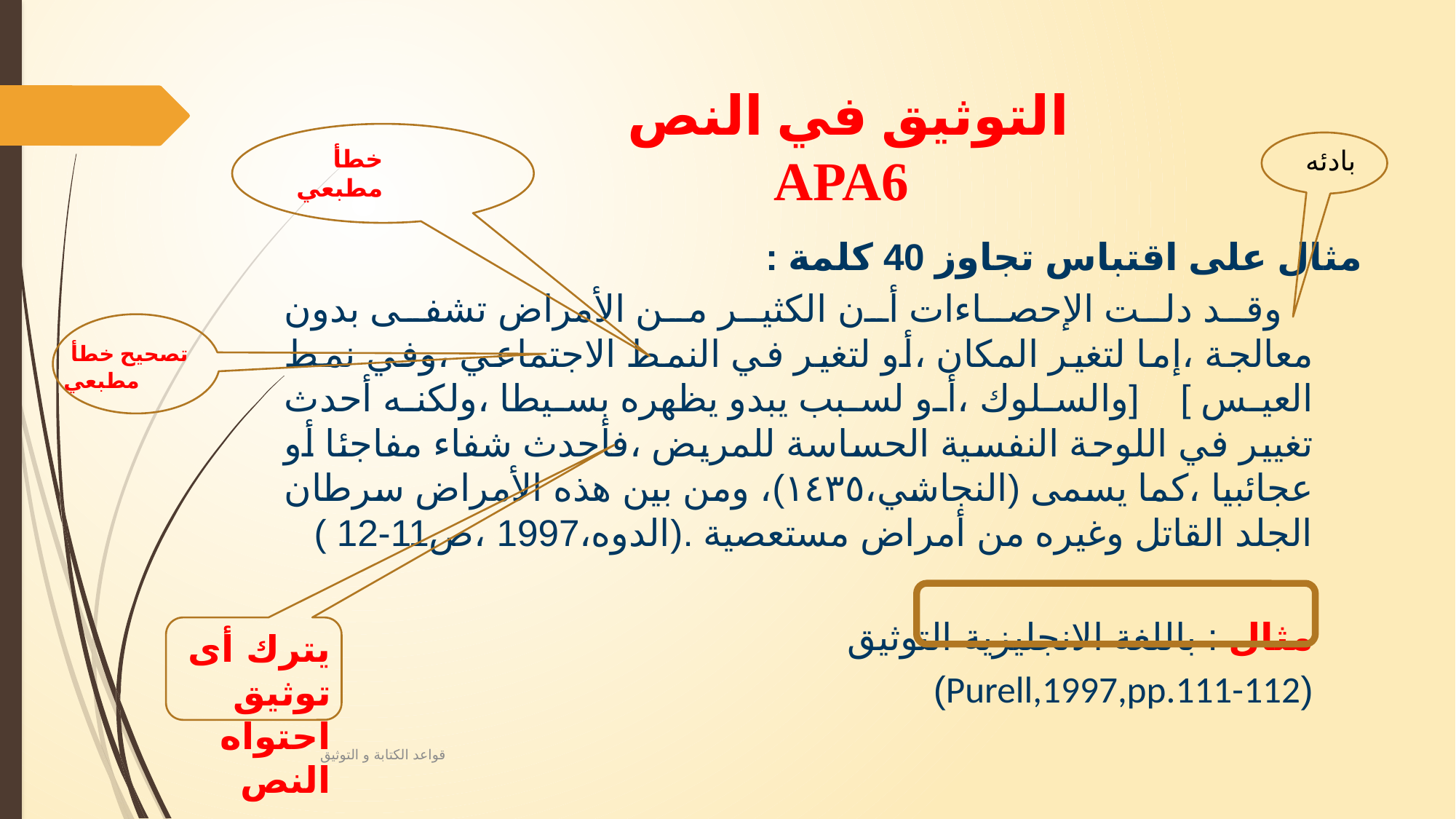

# التوثيق في النص APA6

بادئه
خطأ مطبعي
مثال على اقتباس تجاوز 40 كلمة :
   وقد دلت الإحصاءات أن الكثير من الأمراض تشفى بدون معالجة ،إما لتغير المكان ،أو لتغير في النمط الاجتماعي ،وفي نمط العيس ]    [والسلوك ،أو لسبب يبدو يظهره بسيطا ،ولكنه أحدث تغيير في اللوحة النفسية الحساسة للمريض ،فأحدث شفاء مفاجئا أو عجائبيا ،كما يسمى (النجاشي،١٤٣٥)، ومن بين هذه الأمراض سرطان الجلد القاتل وغيره من أمراض مستعصية .(الدوه،1997 ،ص11-12 )

مثال : باللغة الانجليزية التوثيق
(Purell,1997,pp.111-112)

 تصحيح خطأ مطبعي

يترك أى توثيق احتواه النص
قواعد الكتابة و التوثيق